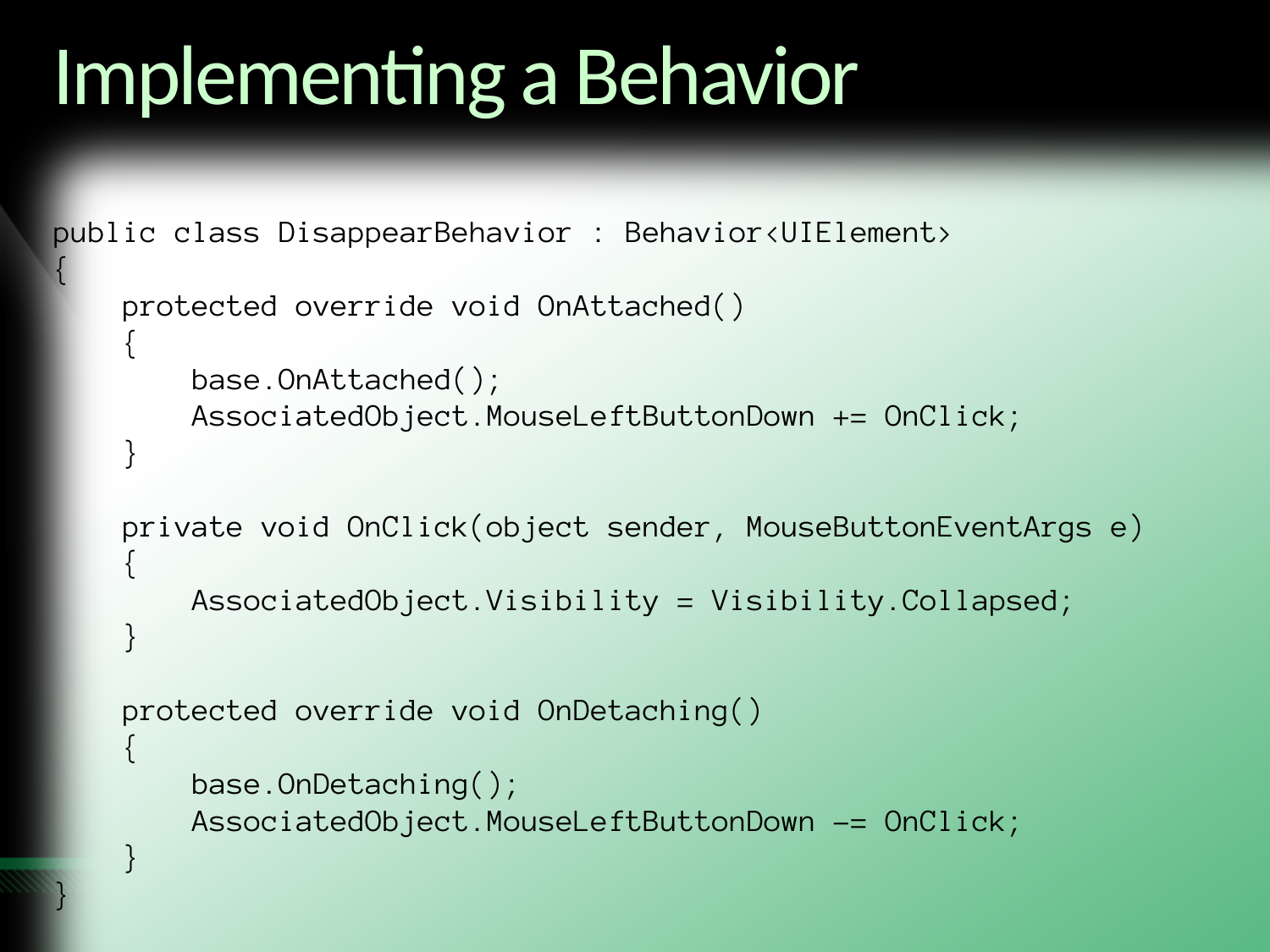

# Implementing a Behavior
public class DisappearBehavior : Behavior<UIElement>
{
    protected override void OnAttached()
    {
        base.OnAttached();
        AssociatedObject.MouseLeftButtonDown += OnClick;
    }

    private void OnClick(object sender, MouseButtonEventArgs e)
    {
        AssociatedObject.Visibility = Visibility.Collapsed;
    }

    protected override void OnDetaching()
    {
        base.OnDetaching();
        AssociatedObject.MouseLeftButtonDown -= OnClick;
    }
}